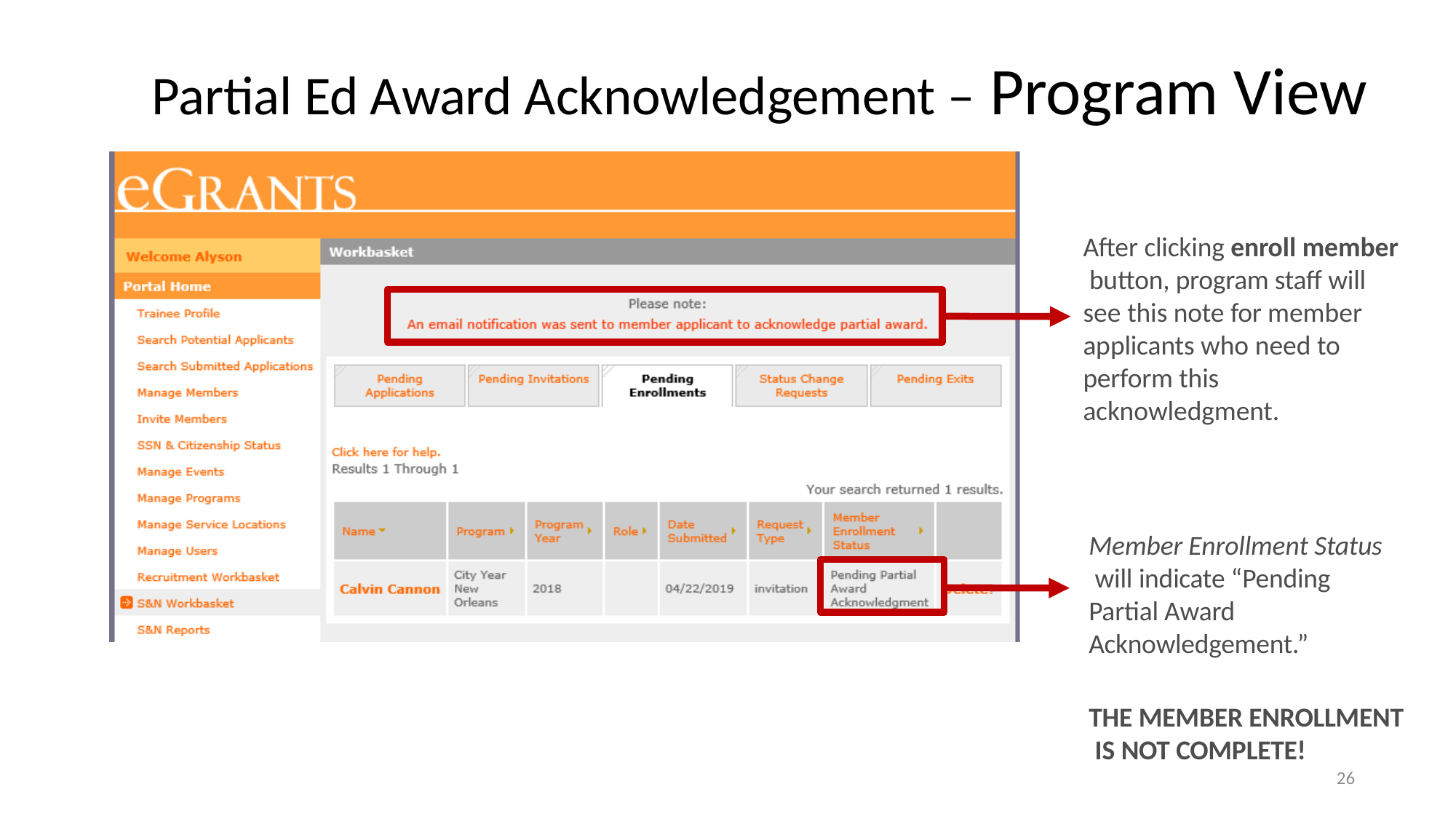

# Partial Ed Award Acknowledgement – Program View

After clicking enroll member  button, program staff will  see this note for member  applicants who need to  perform this  acknowledgment.

Member Enrollment Status  will indicate “Pending  Partial Award  Acknowledgement.”

THE MEMBER ENROLLMENT  IS NOT COMPLETE!

26